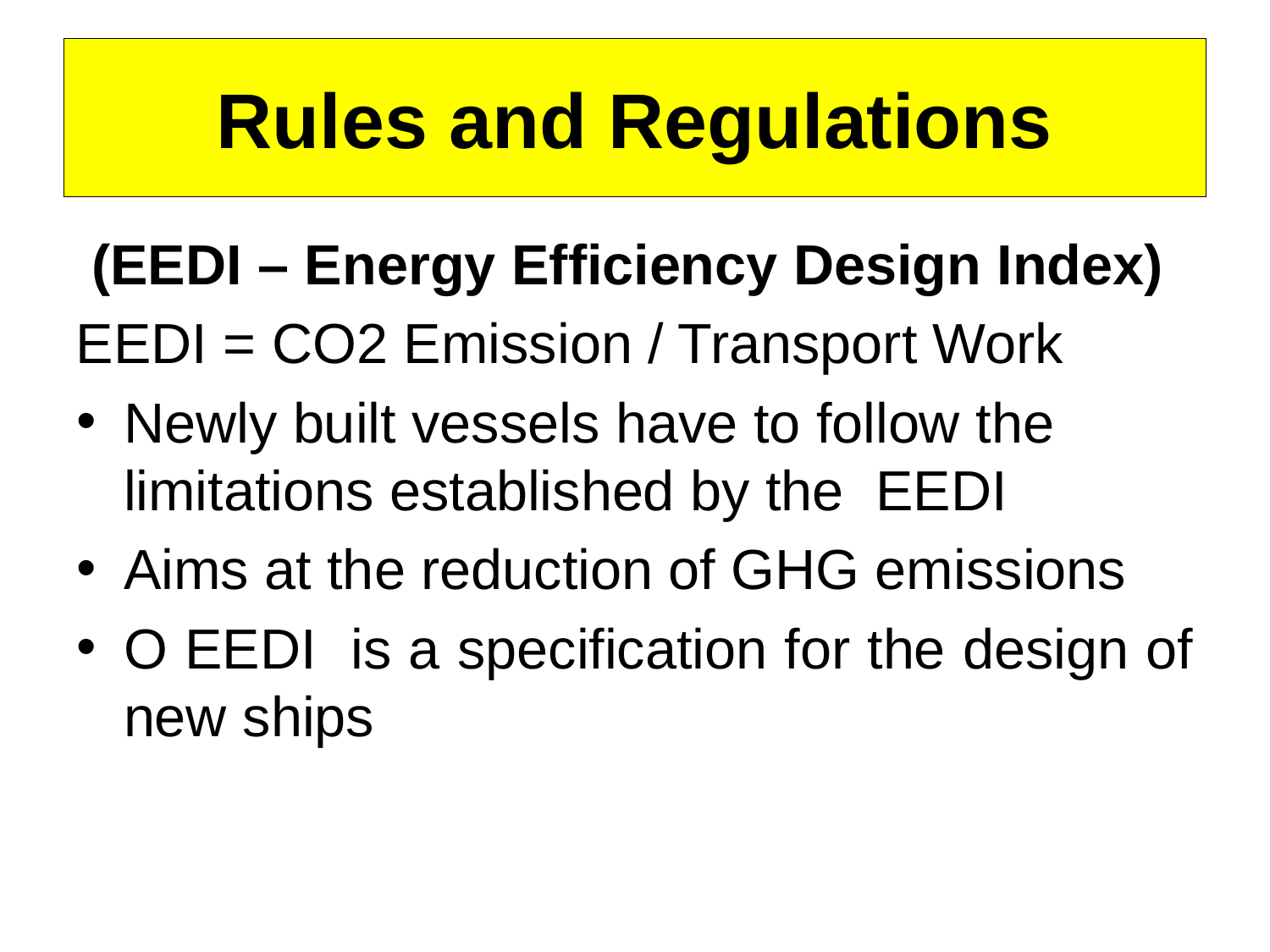

Rules and Regulations
 (EEDI – Energy Efficiency Design Index)
EEDI = CO2 Emission / Transport Work
Newly built vessels have to follow the limitations established by the  EEDI
Aims at the reduction of GHG emissions
Ο EEDI  is a specification for the design of new ships